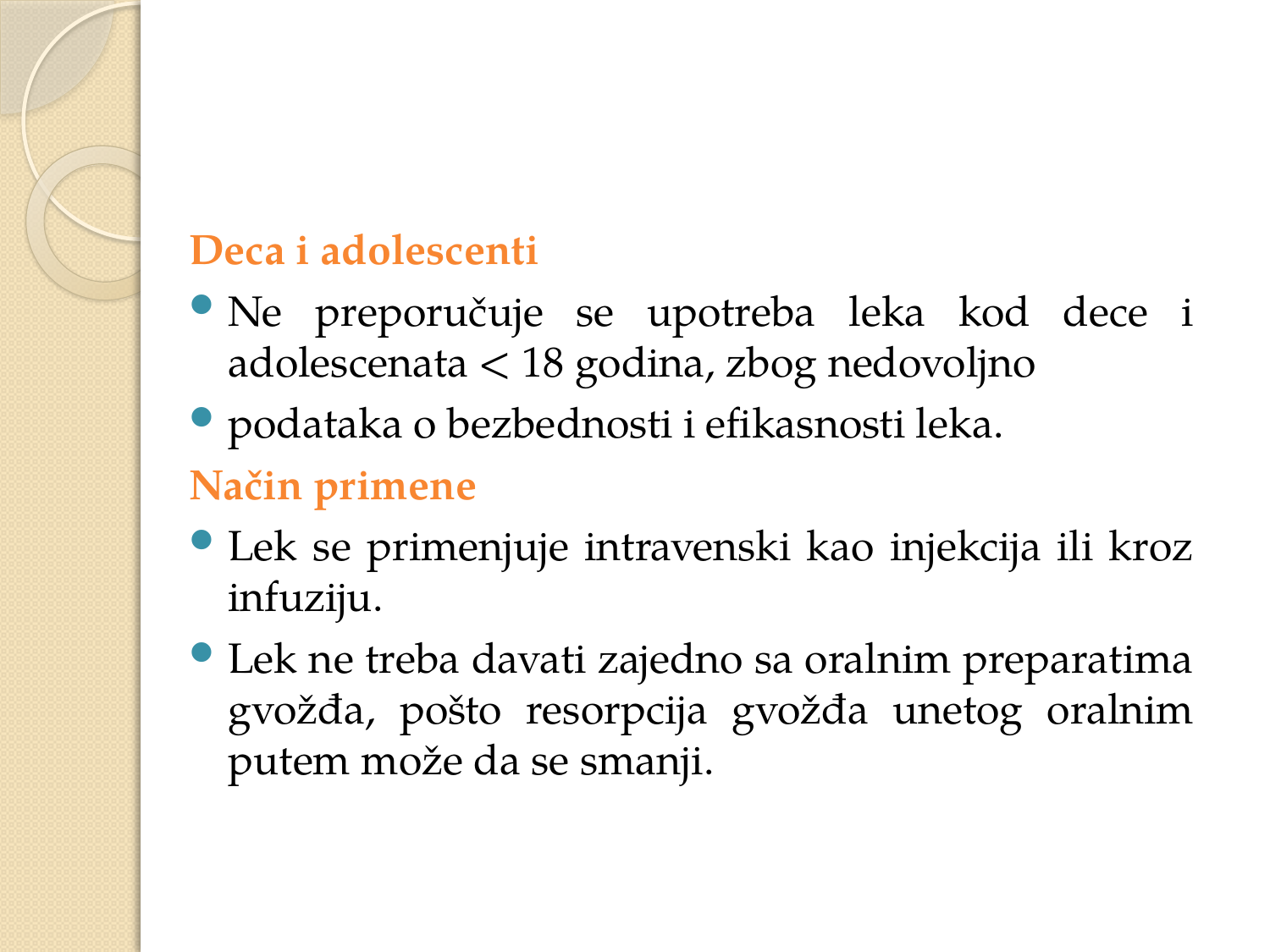

#
Deca i adolescenti
Ne preporučuje se upotreba leka kod dece i adolescenata < 18 godina, zbog nedovoljno
podataka o bezbednosti i efikasnosti leka.
Način primene
Lek se primenjuje intravenski kao injekcija ili kroz infuziju.
Lek ne treba davati zajedno sa oralnim preparatima gvožđa, pošto resorpcija gvožđa unetog oralnim putem može da se smanji.